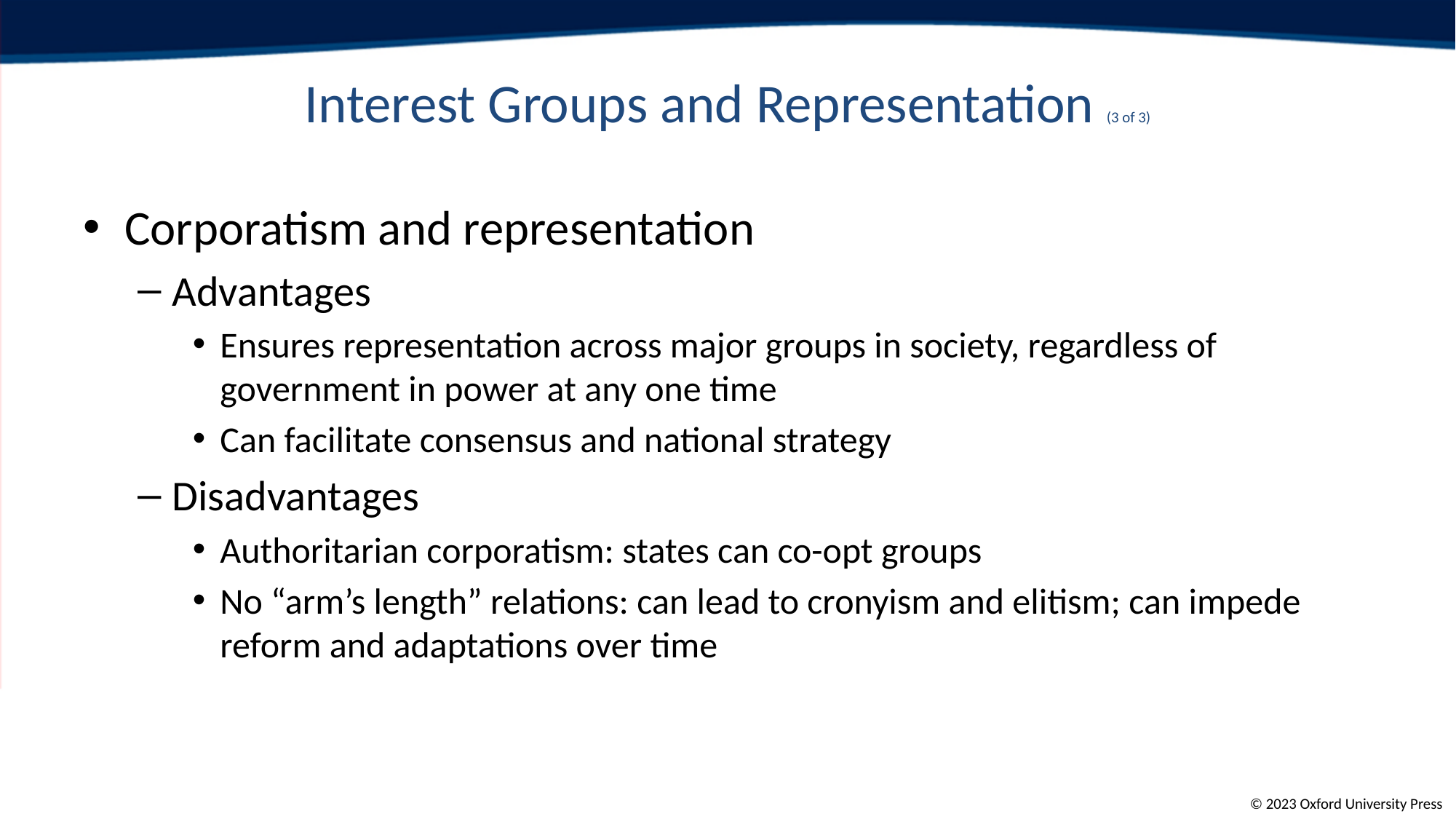

# Interest Groups and Representation (3 of 3)
Corporatism and representation
Advantages
Ensures representation across major groups in society, regardless of government in power at any one time
Can facilitate consensus and national strategy
Disadvantages
Authoritarian corporatism: states can co-opt groups
No “arm’s length” relations: can lead to cronyism and elitism; can impede reform and adaptations over time